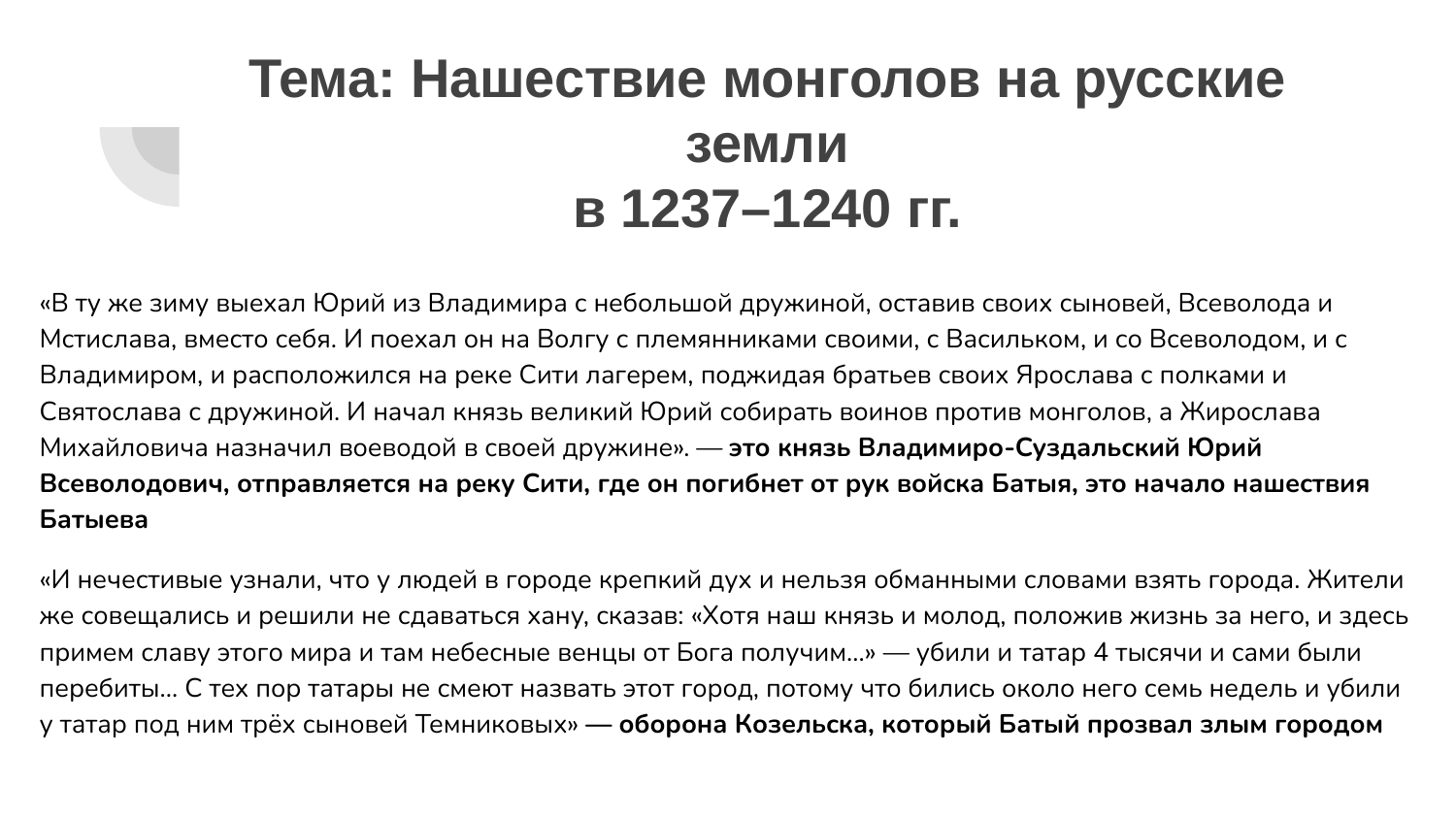

# Тема: Нашествие монголов на русские земли
в 1237–1240 гг.
«В ту же зиму выехал Юрий из Владимира с небольшой дружиной, оставив своих сыновей, Всеволода и Мстислава, вместо себя. И поехал он на Волгу с племянниками своими, с Васильком, и со Всеволодом, и с Владимиром, и расположился на реке Сити лагерем, поджидая братьев своих Ярослава с полками и Святослава с дружиной. И начал князь великий Юрий собирать воинов против монголов, а Жирослава Михайловича назначил воеводой в своей дружине». — это князь Владимиро-Суздальский Юрий Всеволодович, отправляется на реку Сити, где он погибнет от рук войска Батыя, это начало нашествия Батыева
«И нечестивые узнали, что у людей в городе крепкий дух и нельзя обманными словами взять города. Жители же совещались и решили не сдаваться хану, сказав: «Хотя наш князь и молод, положив жизнь за него, и здесь примем славу этого мира и там небесные венцы от Бога получим...»  — убили и татар 4 тысячи и сами были перебиты... С тех пор татары не смеют назвать этот город, потому что бились около него семь недель и убили у татар под ним трёх сыновей Темниковых» — оборона Козельска, который Батый прозвал злым городом